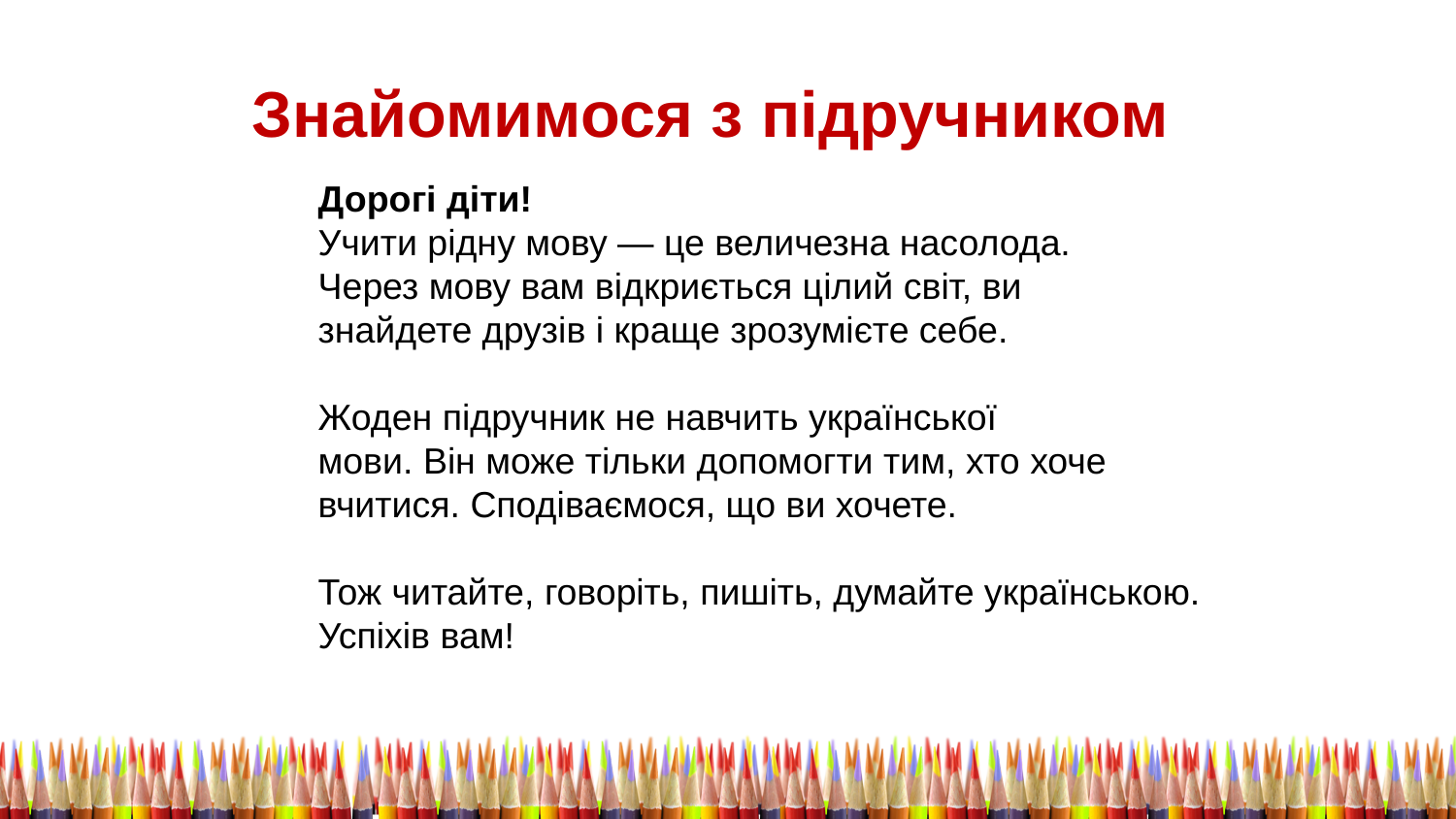

Знайомимося з підручником
Дорогі діти!
Учити рідну мову — це величезна насолода.
Через мову вам відкриється цілий світ, ви
знайдете друзів і краще зрозумієте себе.

Жоден підручник не навчить української
мови. Він може тільки допомогти тим, хто хоче
вчитися. Сподіваємося, що ви хочете.

Тож читайте, говоріть, пишіть, думайте українською.
Успіхів вам!